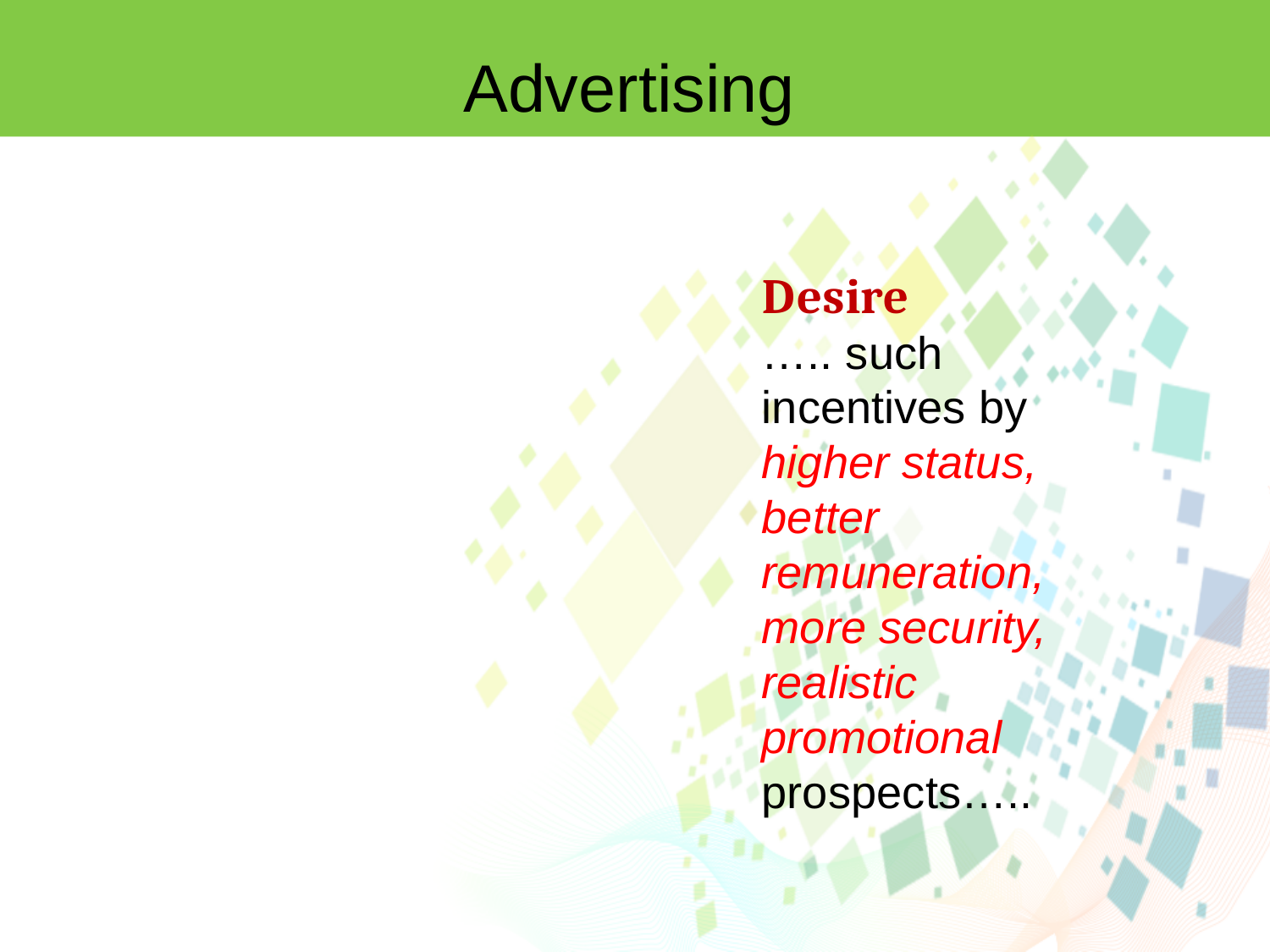

Advertising
Desire
….. such incentives by higher status, better remuneration, more security, realistic promotional prospects…..